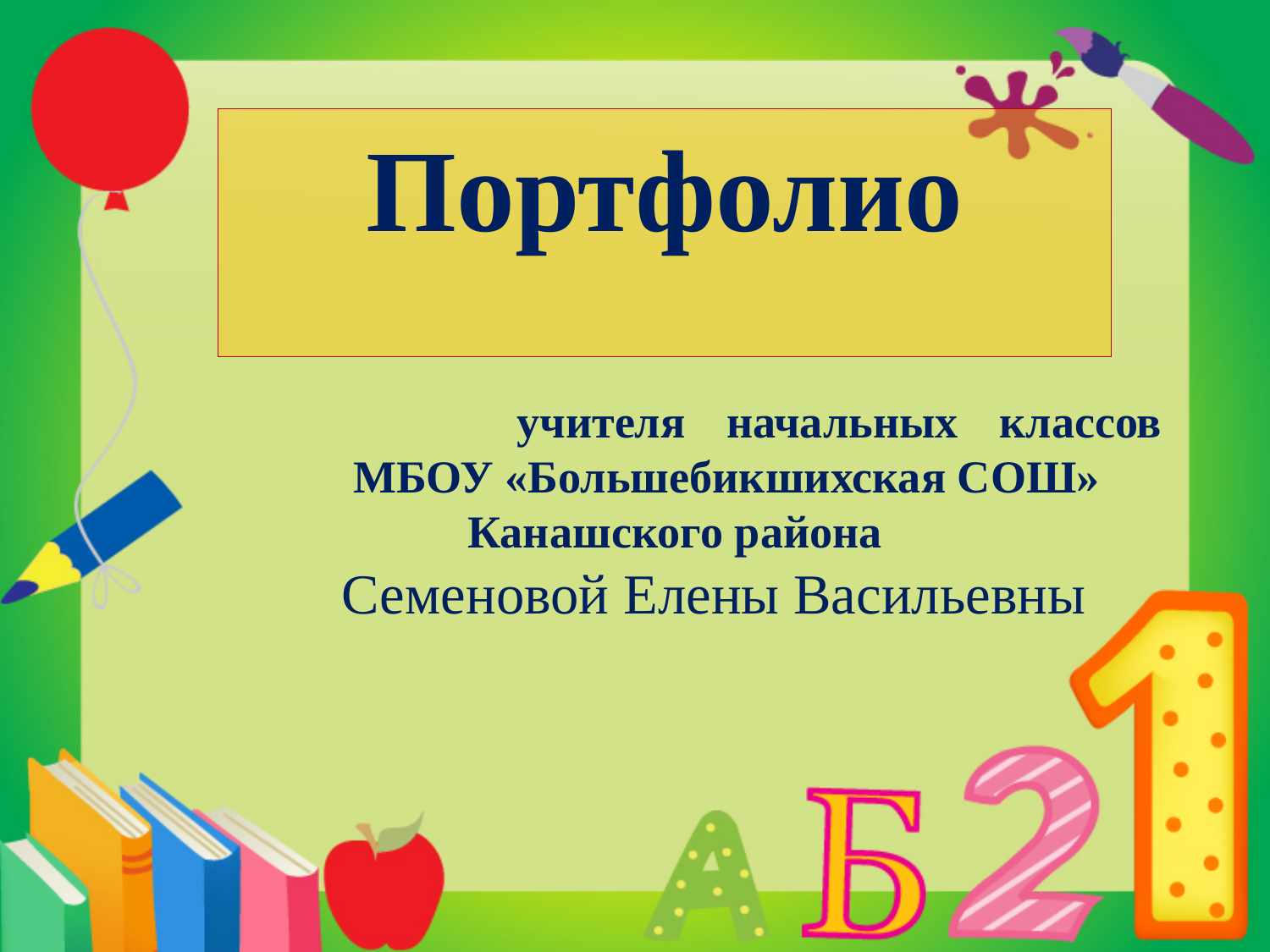

Портфолио

         учителя начальных классов
                  МБОУ «Большебикшихская СОШ»
                            Канашского района
                 Семеновой Елены Васильевны